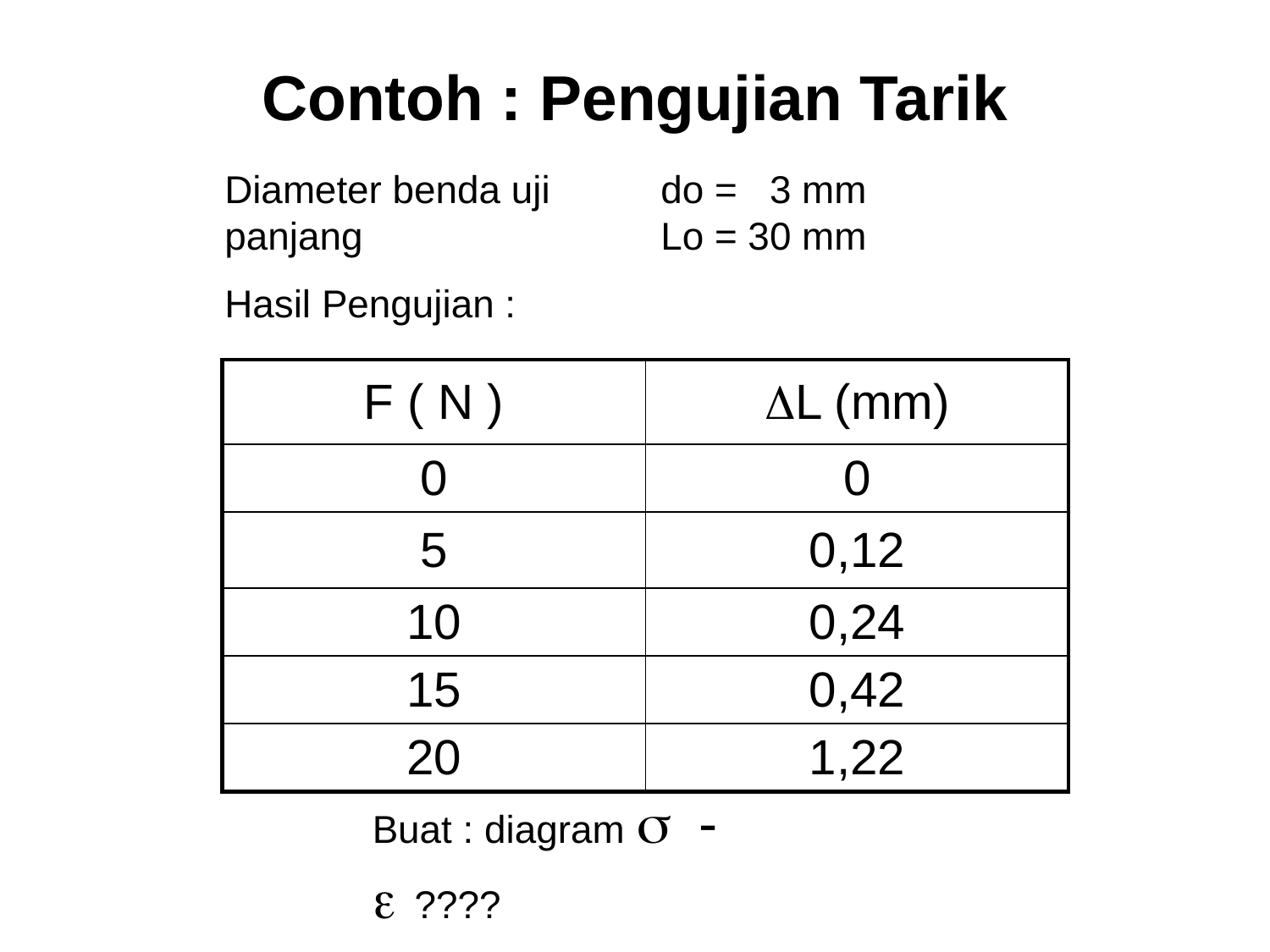

# Contoh : Pengujian Tarik
Diameter benda uji 	do =   3 mm
panjang 	Lo = 30 mm

Hasil Pengujian :
| F ( N ) | ΔL (mm) |
| --- | --- |
| 0 | 0 |
| 5 | 0,12 |
| 10 | 0,24 |
| 15 | 0,42 |
| 20 | 1,22 |
Buat : diagram s - e ????